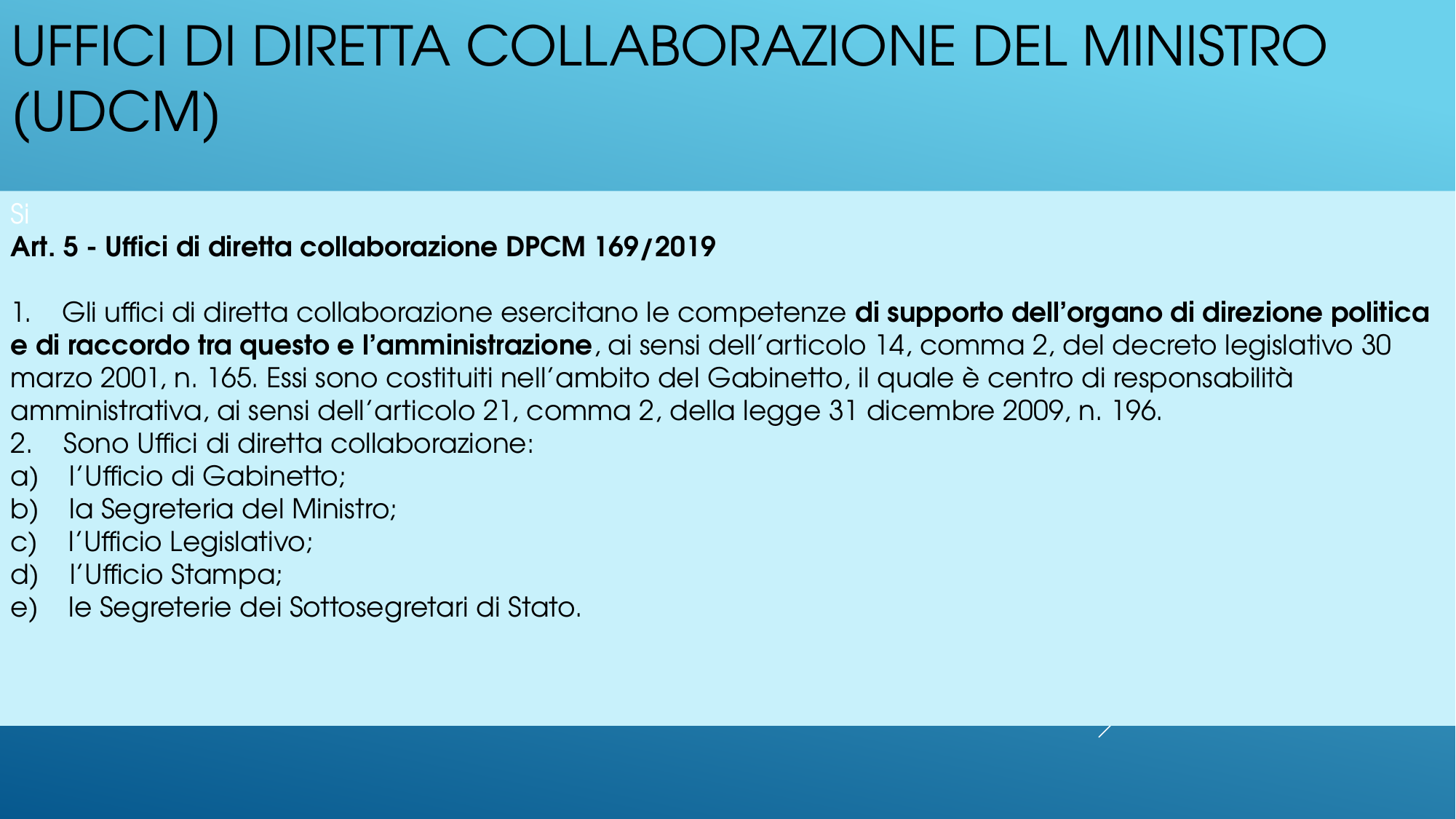

# UFFICI DI DIRETTA COLLABORAZIONE DEL MINISTRO (UDCM)
Si
Art. 5 - Uffici di diretta collaborazione DPCM 169/2019
1.    Gli uffici di diretta collaborazione esercitano le competenze di supporto dell’organo di direzione politica e di raccordo tra questo e l’amministrazione, ai sensi dell’articolo 14, comma 2, del decreto legislativo 30 marzo 2001, n. 165. Essi sono costituiti nell’ambito del Gabinetto, il quale è centro di responsabilità amministrativa, ai sensi dell’articolo 21, comma 2, della legge 31 dicembre 2009, n. 196.
2.    Sono Uffici di diretta collaborazione:
a)    l’Ufficio di Gabinetto;
b)    la Segreteria del Ministro;
c)    l’Ufficio Legislativo;
d)    l’Ufficio Stampa;
e)    le Segreterie dei Sottosegretari di Stato.